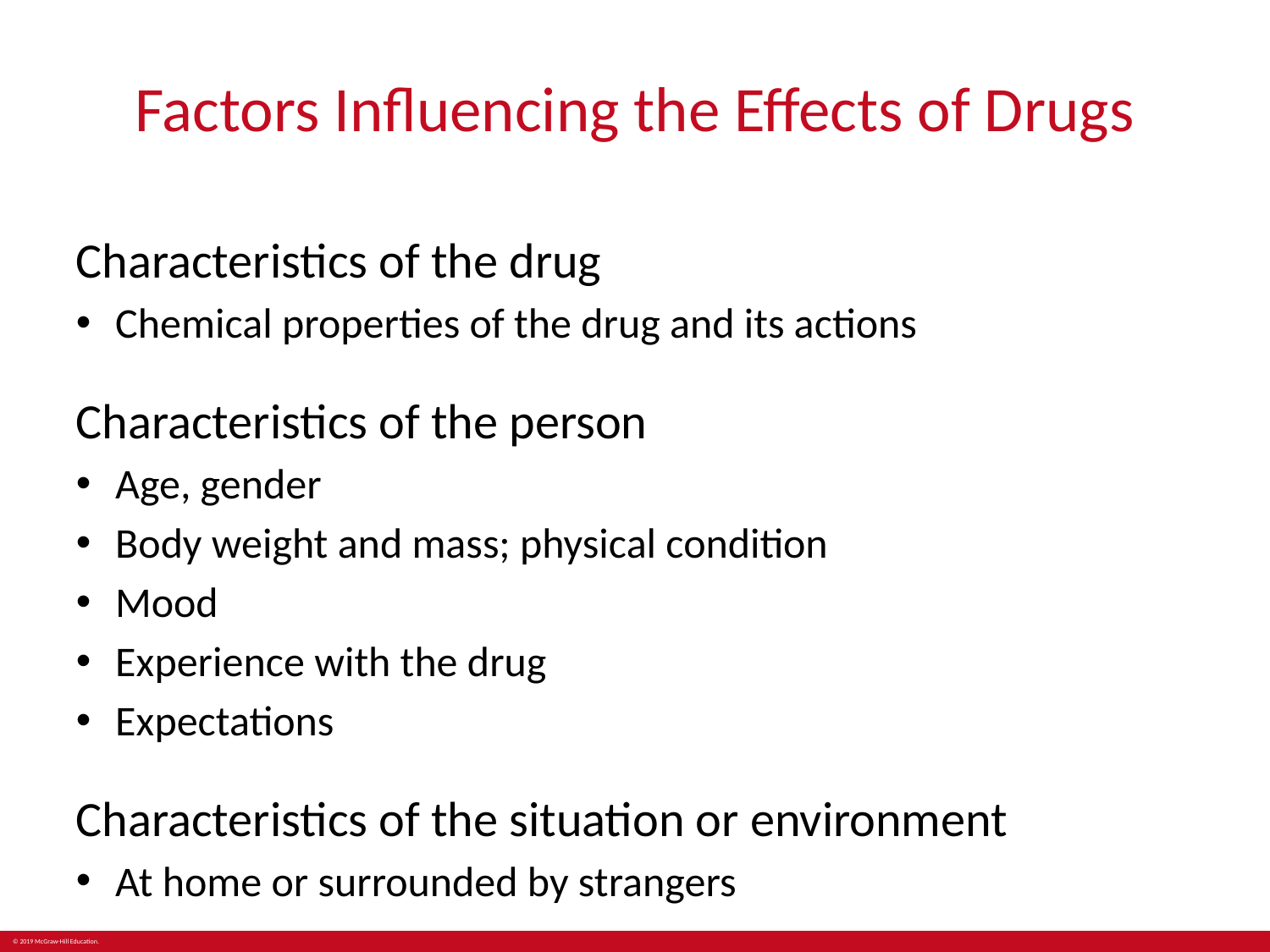

# Factors Influencing the Effects of Drugs
Characteristics of the drug
Chemical properties of the drug and its actions
Characteristics of the person
Age, gender
Body weight and mass; physical condition
Mood
Experience with the drug
Expectations
Characteristics of the situation or environment
At home or surrounded by strangers